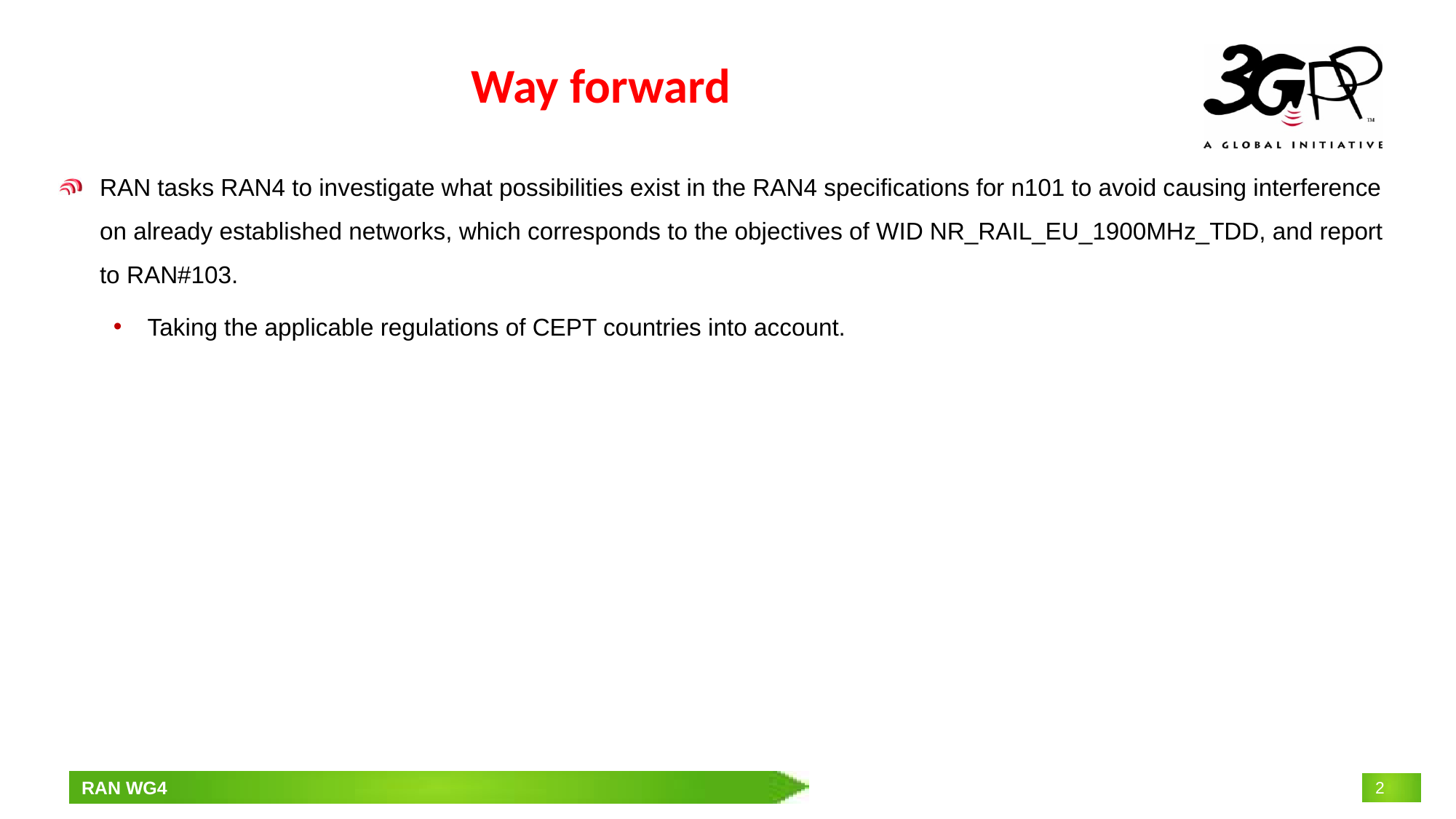

# Way forward
RAN tasks RAN4 to investigate what possibilities exist in the RAN4 specifications for n101 to avoid causing interference on already established networks, which corresponds to the objectives of WID NR_RAIL_EU_1900MHz_TDD, and report to RAN#103.
Taking the applicable regulations of CEPT countries into account.